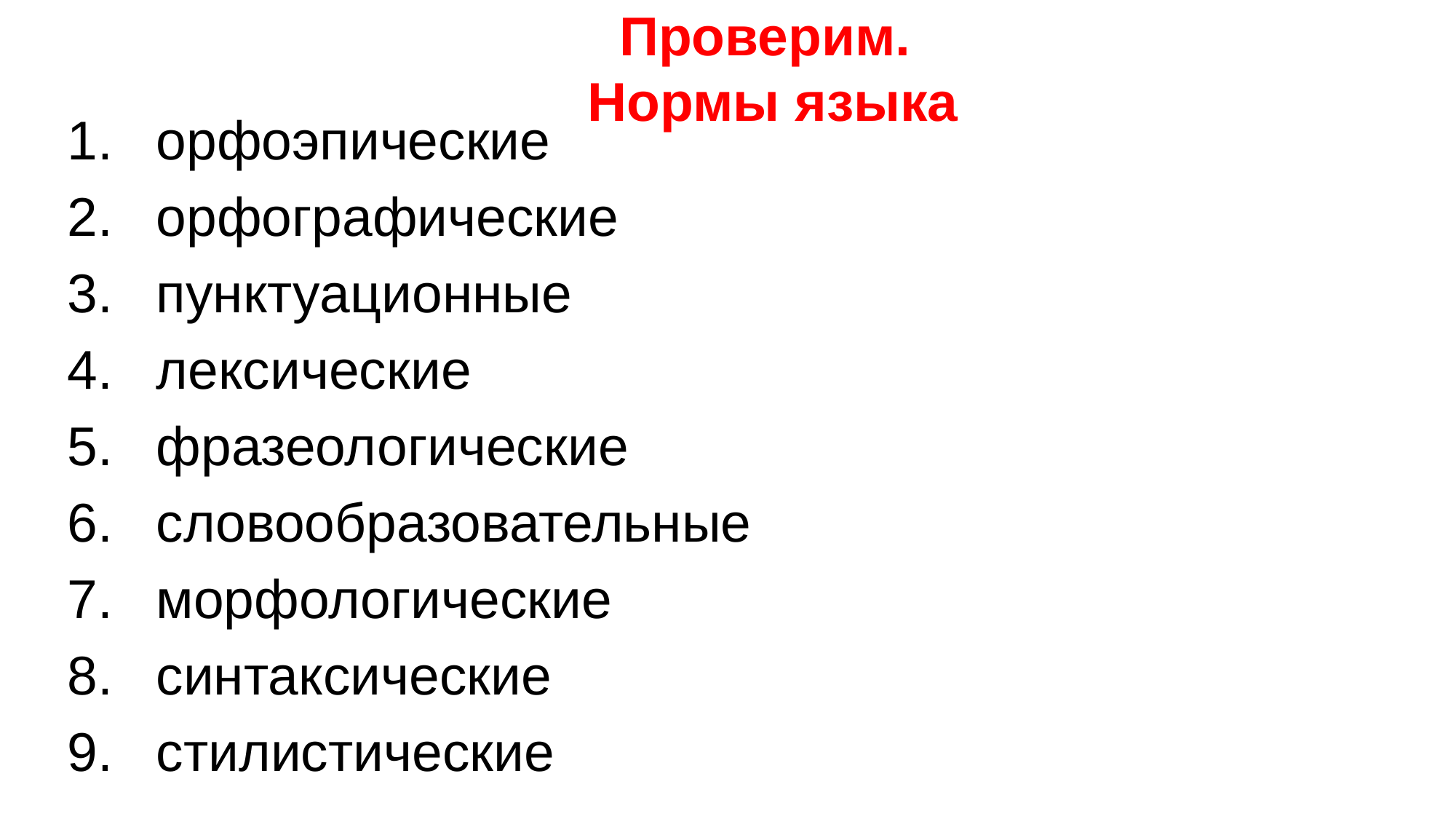

# Проверим. Нормы языка
орфоэпические
орфографические
пунктуационные
лексические
фразеологические
словообразовательные
морфологические
синтаксические
стилистические